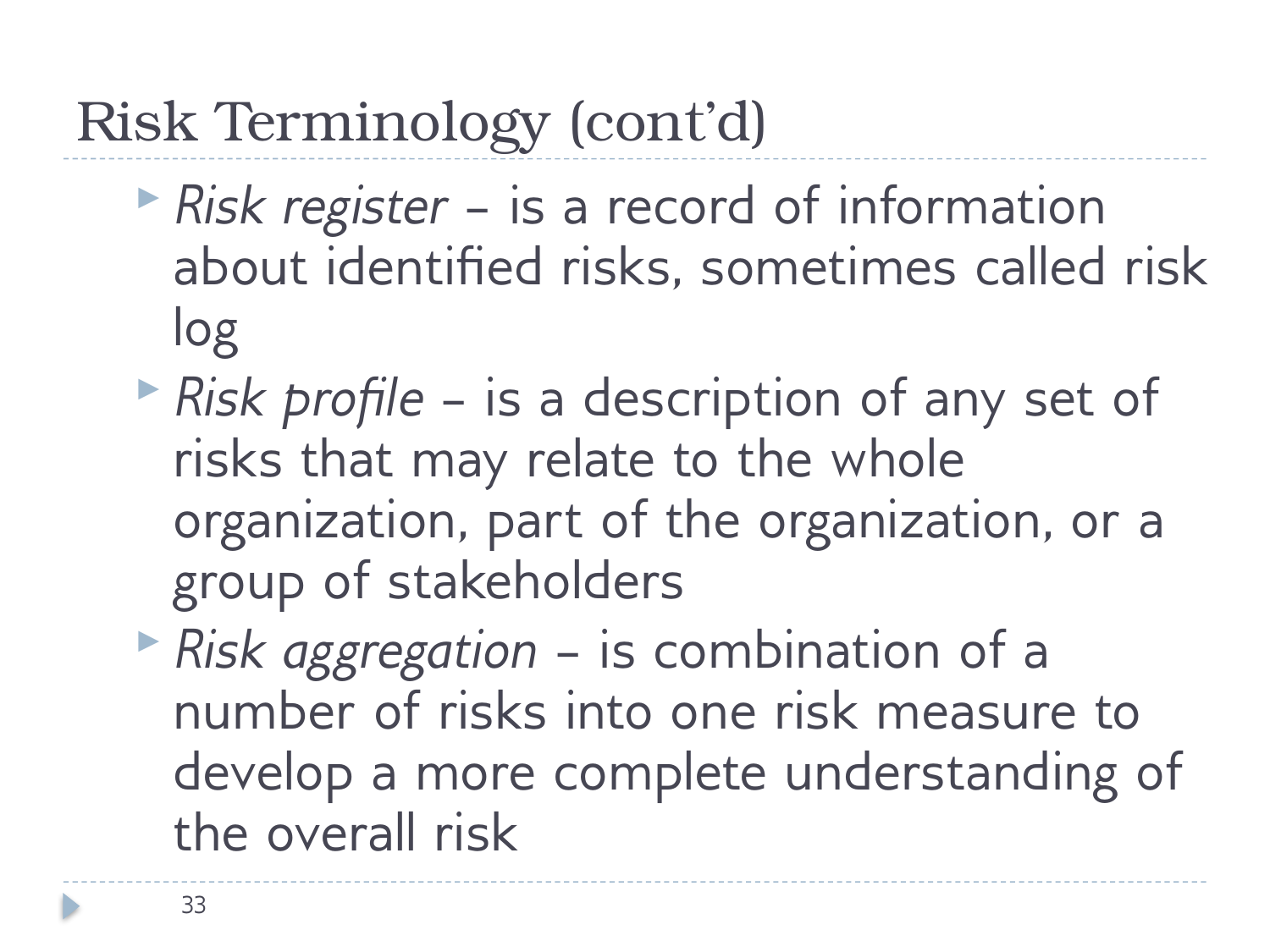

# Risk Terminology (cont’d)
Risk register – is a record of information about identified risks, sometimes called risk log
Risk profile – is a description of any set of risks that may relate to the whole organization, part of the organization, or a group of stakeholders
Risk aggregation – is combination of a number of risks into one risk measure to develop a more complete understanding of the overall risk
33